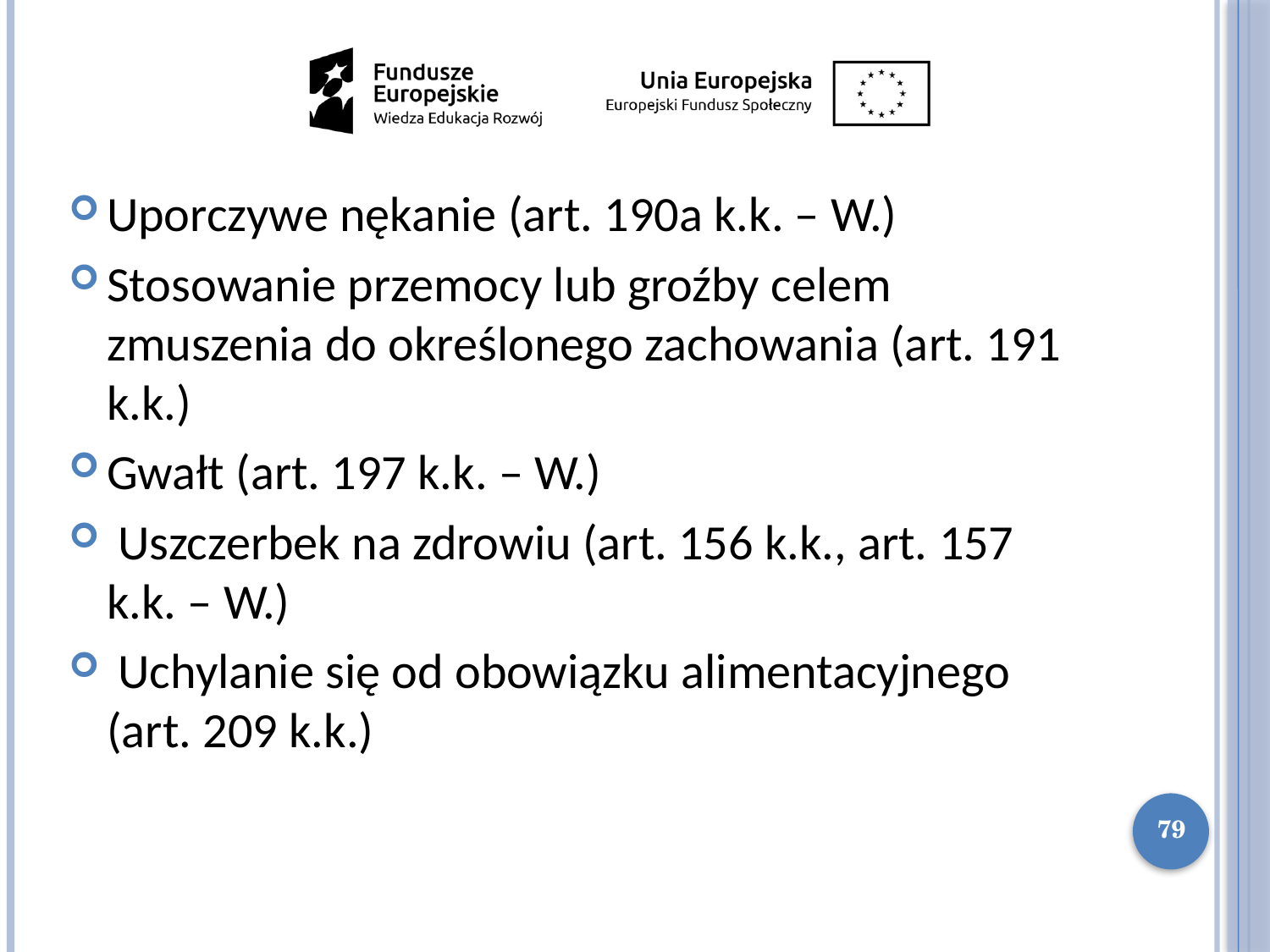

Uporczywe nękanie (art. 190a k.k. – W.)
Stosowanie przemocy lub groźby celem zmuszenia do określonego zachowania (art. 191 k.k.)
Gwałt (art. 197 k.k. – W.)
 Uszczerbek na zdrowiu (art. 156 k.k., art. 157 k.k. – W.)
 Uchylanie się od obowiązku alimentacyjnego (art. 209 k.k.)

79